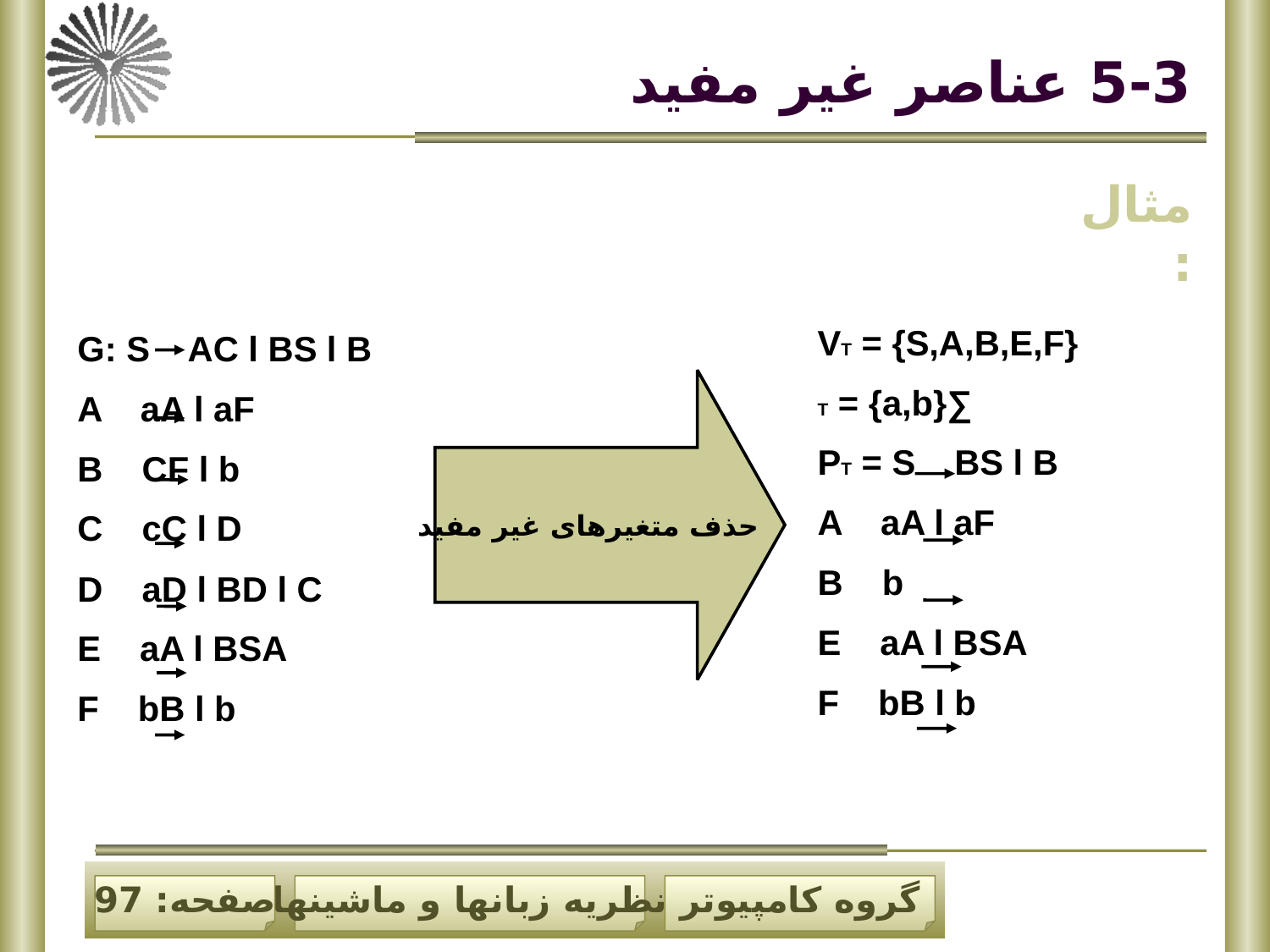

# 5-3 عناصر غیر مفید
مثال:
VT = {S,A,B,E,F}
∑T = {a,b}
PT = S    BS l B
        A    aA l aF
        B    b
        E    aA l BSA
        F    bB l b

G: S    AC l BS l B
     A    aA l aF
     B    CF l b
     C    cC l D
     D    aD l BD l C
     E    aA l BSA
     F    bB l b

حذف متغیرهای غیر مفید